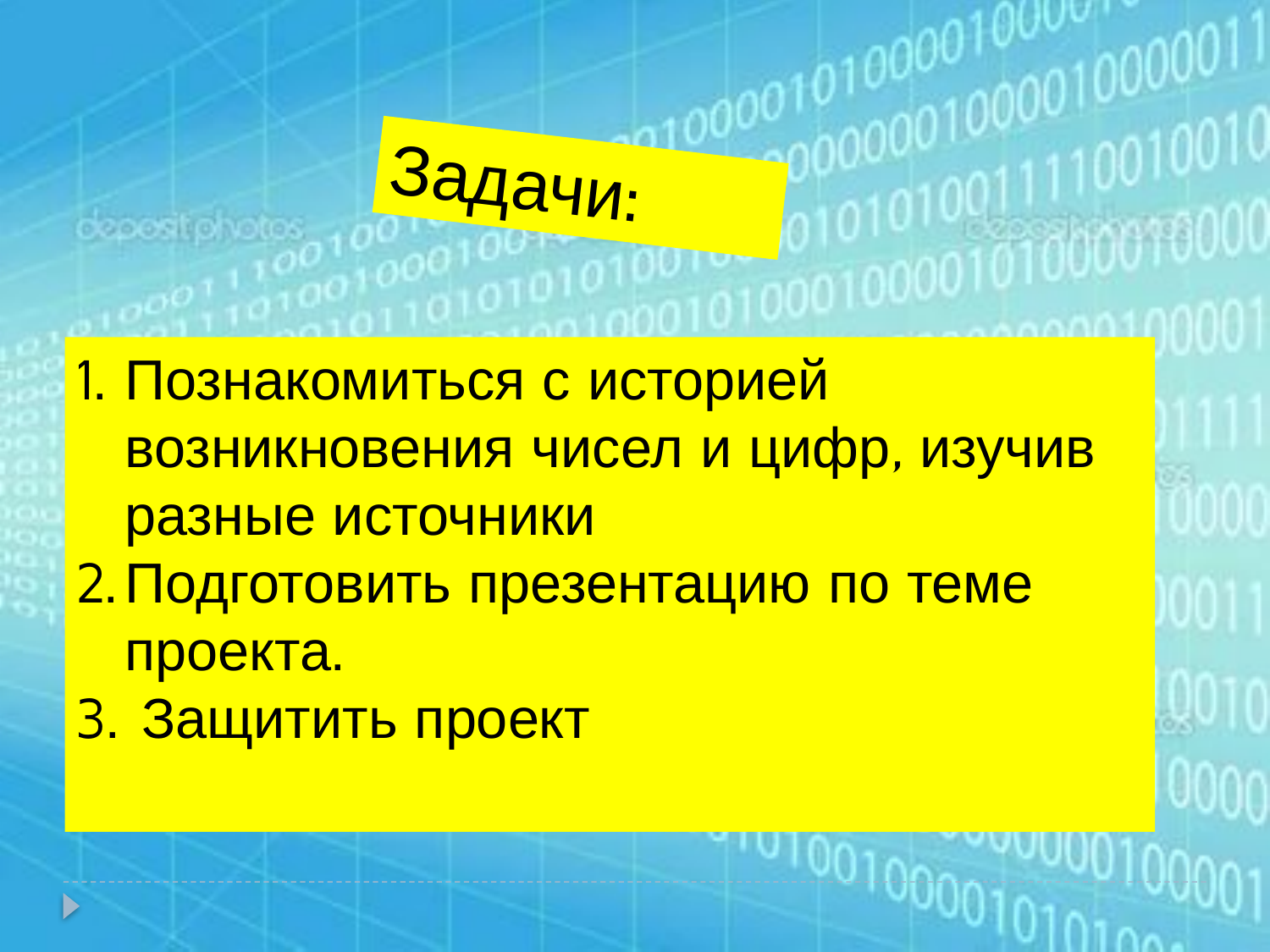

Задачи:
Познакомиться с историей возникновения чисел и цифр, изучив разные источники
Подготовить презентацию по теме проекта.
 Защитить проект